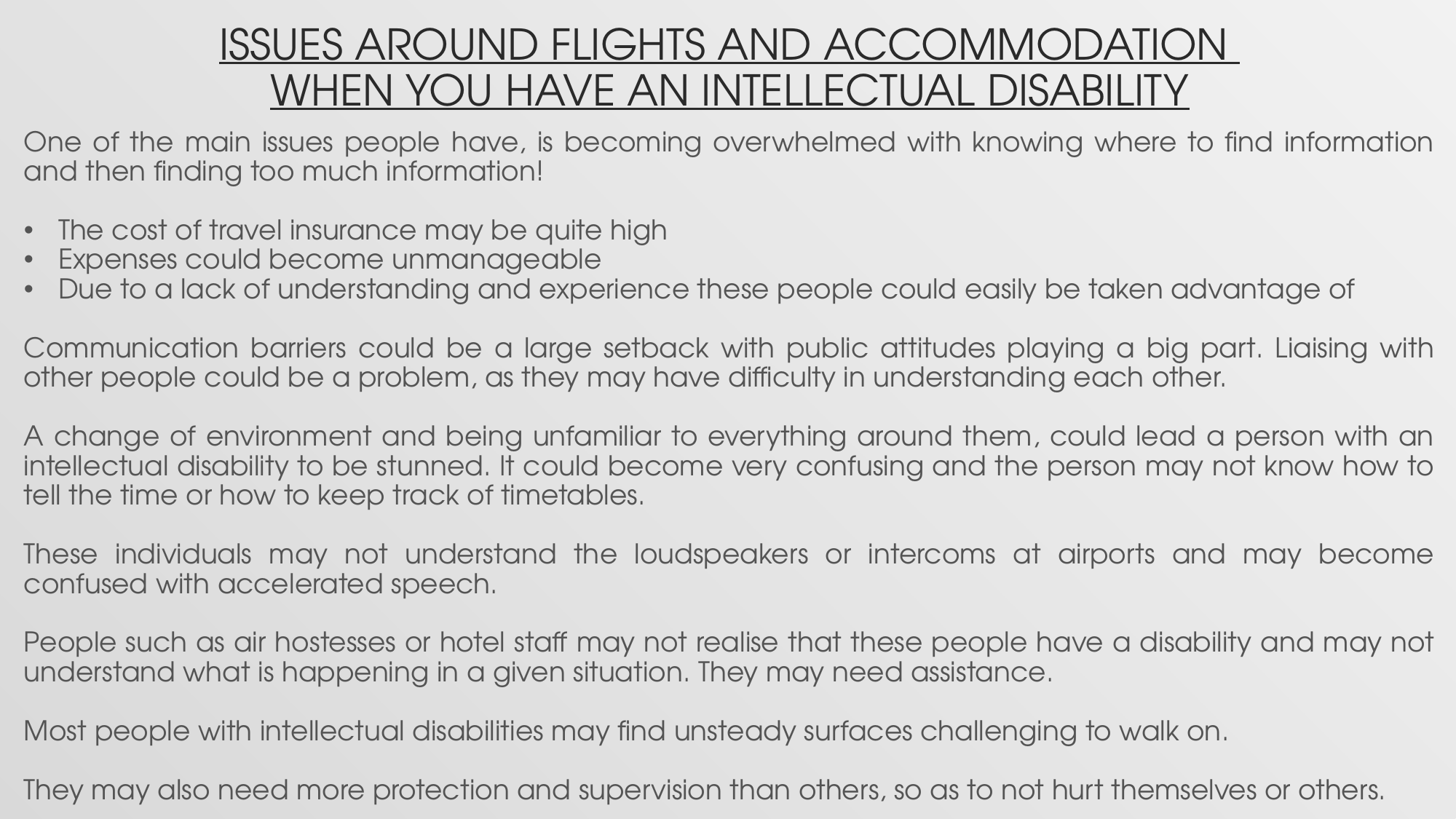

# ISSUES AROUND FLIGHTS AND ACCOMMODATION WHEN YOU HAVE AN INTELLECTUAL DISABILITY
One of the main issues people have, is becoming overwhelmed with knowing where to find information and then finding too much information!

The cost of travel insurance may be quite high
Expenses could become unmanageable
Due to a lack of understanding and experience these people could easily be taken advantage of

Communication barriers could be a large setback with public attitudes playing a big part. Liaising with other people could be a problem, as they may have difficulty in understanding each other.

A change of environment and being unfamiliar to everything around them, could lead a person with an intellectual disability to be stunned. It could become very confusing and the person may not know how to tell the time or how to keep track of timetables.

These individuals may not understand the loudspeakers or intercoms at airports and may become confused with accelerated speech.

People such as air hostesses or hotel staff may not realise that these people have a disability and may not understand what is happening in a given situation. They may need assistance.

Most people with intellectual disabilities may find unsteady surfaces challenging to walk on.

They may also need more protection and supervision than others, so as to not hurt themselves or others.